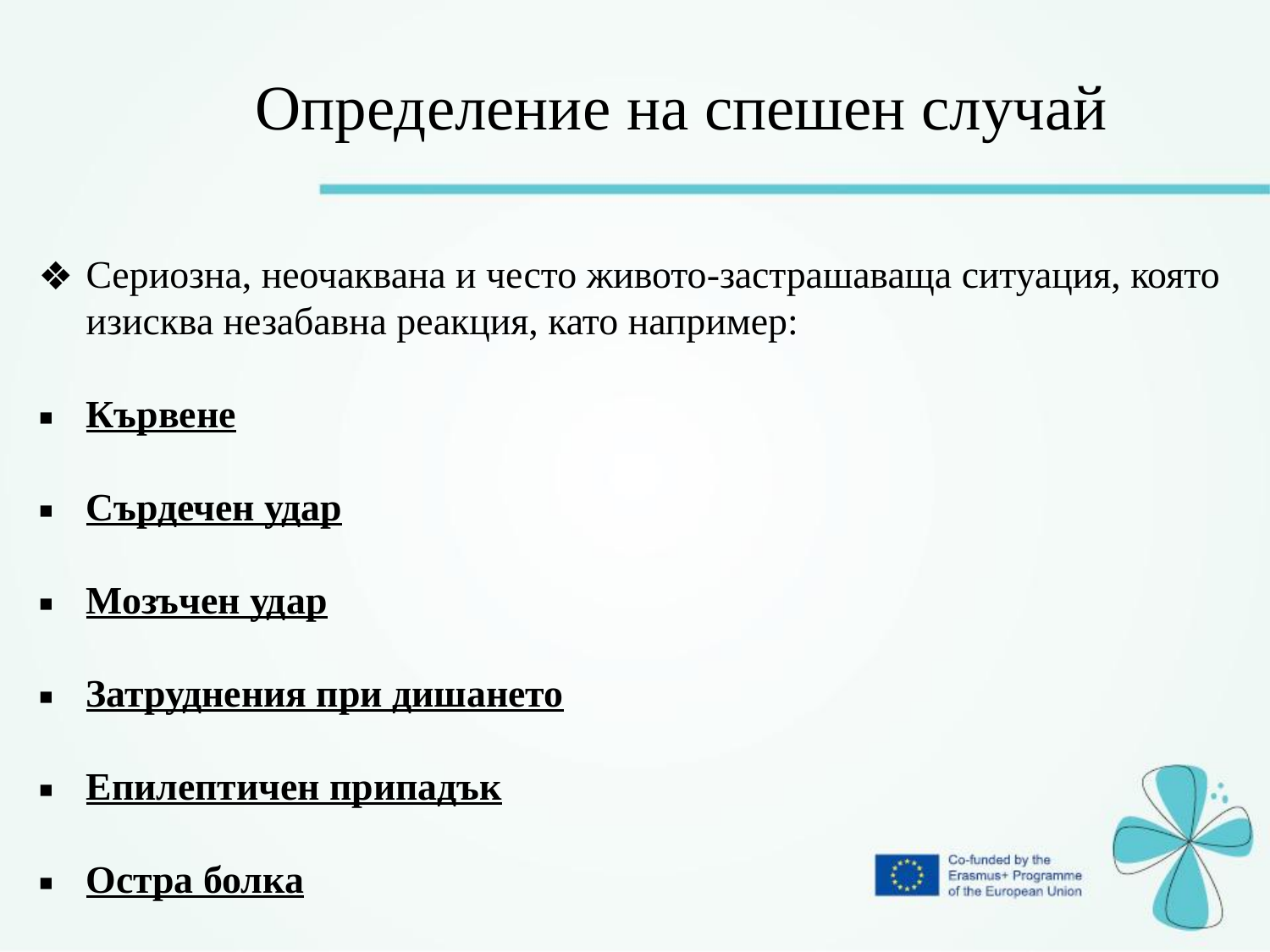

Определение на спешен случай
Сериозна, неочаквана и често живото-застрашаваща ситуация, която изисква незабавна реакция, като например:

Кървене

Сърдечен удар

Мозъчен удар

Затруднения при дишането

Епилептичен припадък

Остра болка